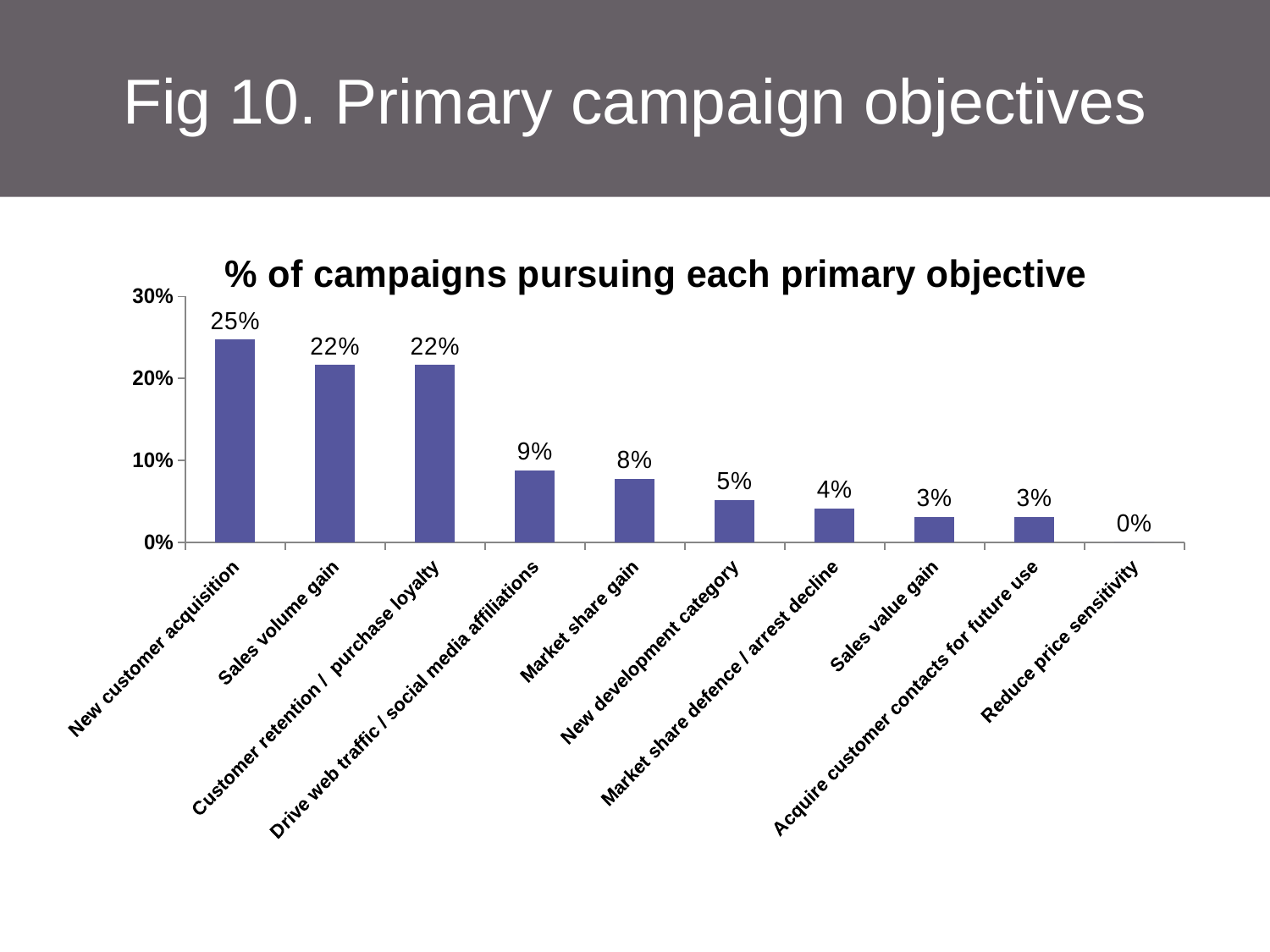

# Fig 10. Primary campaign objectives

### Chart: % of campaigns pursuing each primary objective

| Category | % Campaigns using |
|---|---|
| New customer acquisition | 0.247422680412371 |
| Sales volume gain | 0.216494845360825 |
| Customer retention /  purchase loyalty | 0.216494845360825 |
| Drive web traffic / social media affiliations | 0.0876288659793814 |
| Market share gain | 0.077319587628866 |
| New development category | 0.0515463917525773 |
| Market share defence / arrest decline | 0.0412371134020618 |
| Sales value gain | 0.0309278350515464 |
| Acquire customer contacts for future use | 0.0309278350515464 |
| Reduce price sensitivity | 0.0 |